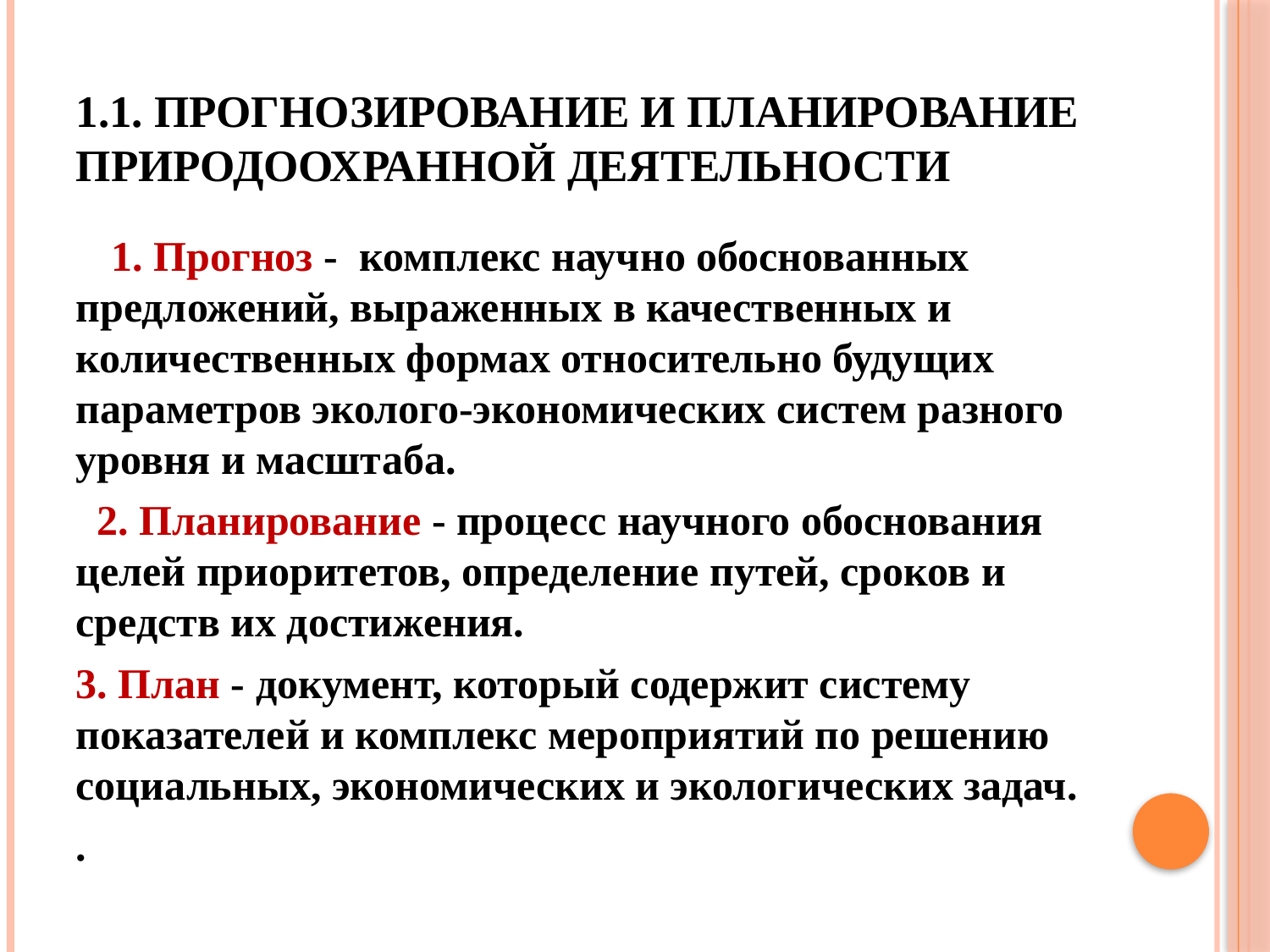

# 1.1. Прогнозирование и планирование природоохранной деятельности
   1. Прогноз -  комплекс научно обоснованных предложений, выраженных в качественных и количественных формах относительно будущих параметров эколого-экономических систем разного уровня и масштаба.
  2. Планирование - процесс научного обоснования целей приоритетов, определение путей, сроков и средств их достижения.
3. План - документ, который содержит систему показателей и комплекс мероприятий по решению социальных, экономических и экологических задач.
.